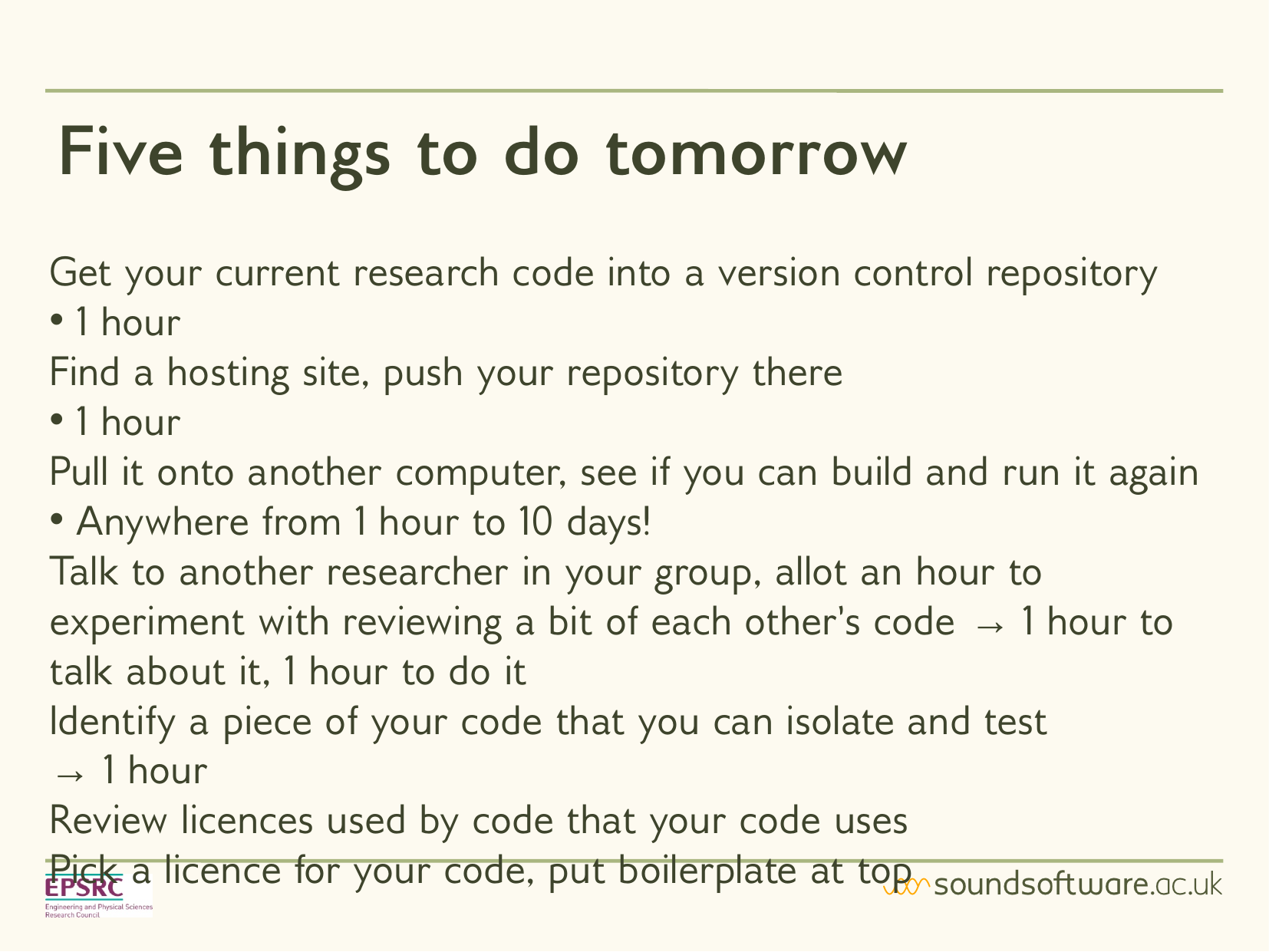

Five things to do tomorrow
Get your current research code into a version control repository
1 hour
Find a hosting site, push your repository there
1 hour
Pull it onto another computer, see if you can build and run it again
Anywhere from 1 hour to 10 days!
Talk to another researcher in your group, allot an hour to experiment with reviewing a bit of each other's code → 1 hour to talk about it, 1 hour to do it
Identify a piece of your code that you can isolate and test
→ 1 hour
Review licences used by code that your code uses
Pick a licence for your code, put boilerplate at top